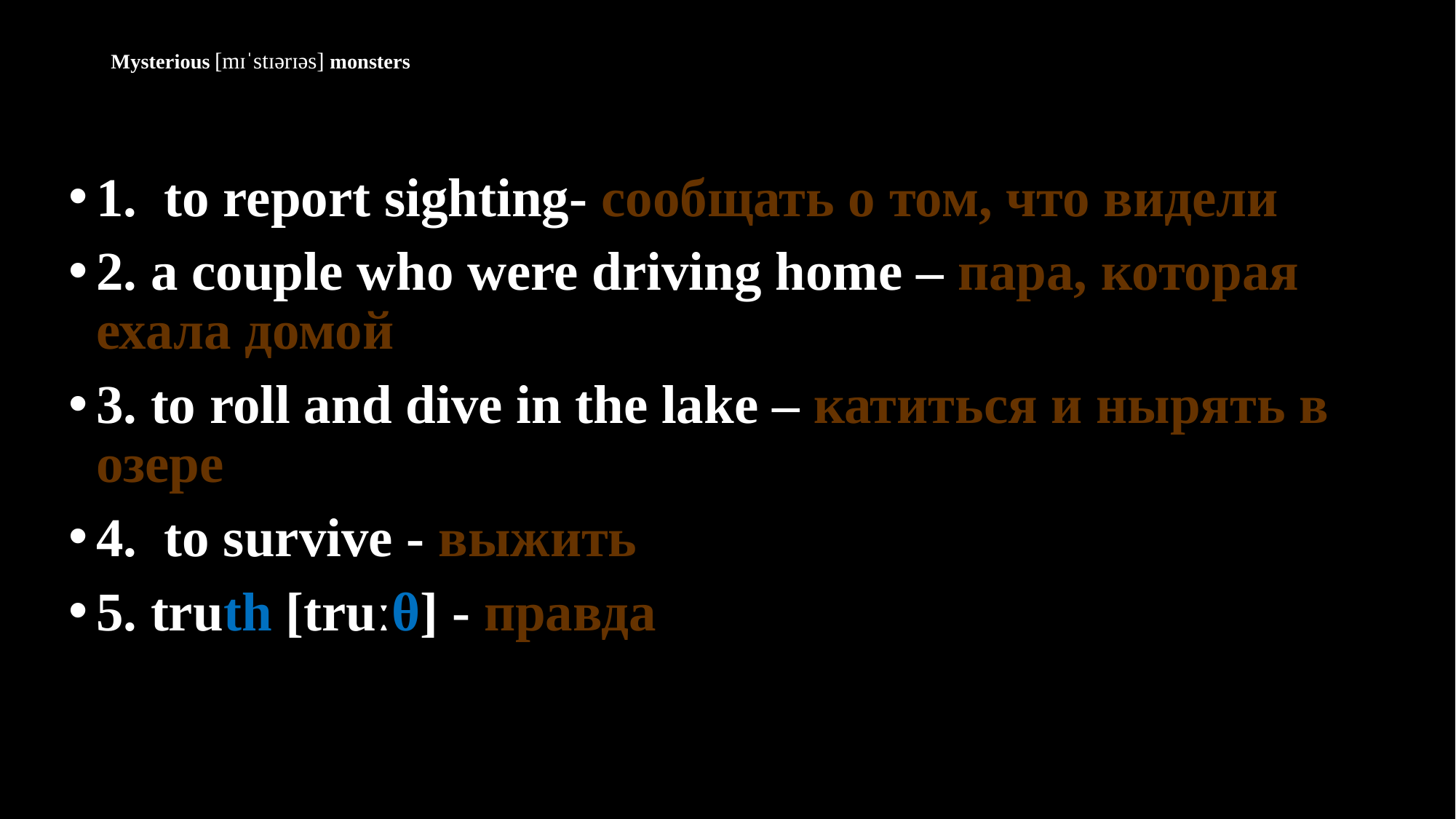

# Mysterious [mɪˈstɪərɪəs] monsters
1.  to report sighting- сообщать о том, что видели
2. a couple who were driving home – пара, которая ехала домой
3. to roll and dive in the lake – катиться и нырять в озере
4.  to survive - выжить
5. truth [truːθ] - правда